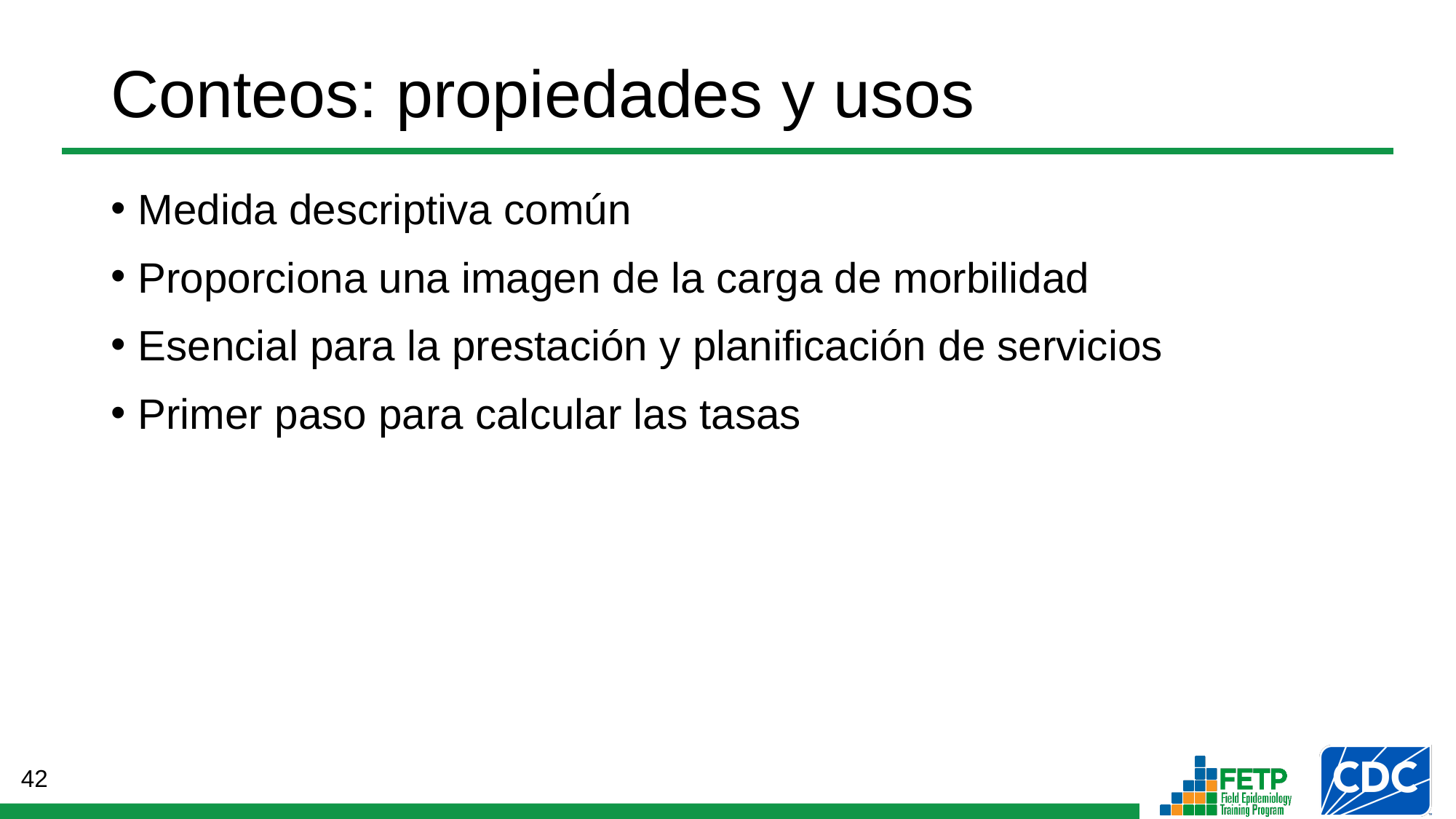

# Conteos: propiedades y usos
Medida descriptiva común
Proporciona una imagen de la carga de morbilidad
Esencial para la prestación y planificación de servicios
Primer paso para calcular las tasas